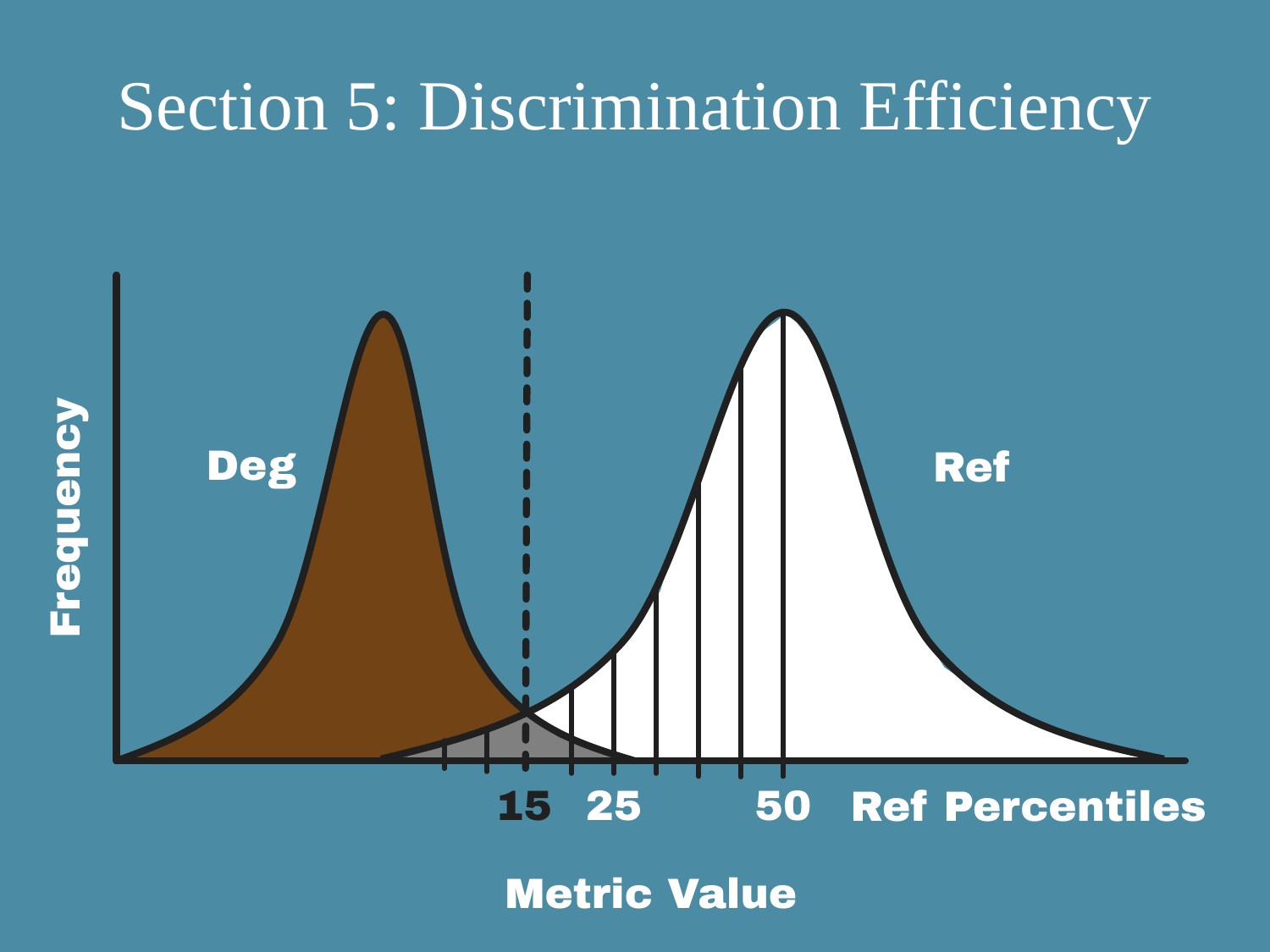

# Section 5: Discrimination Efficiency

Deg
Ref
Frequency

15
25
50
Ref Percentiles
Metric Value